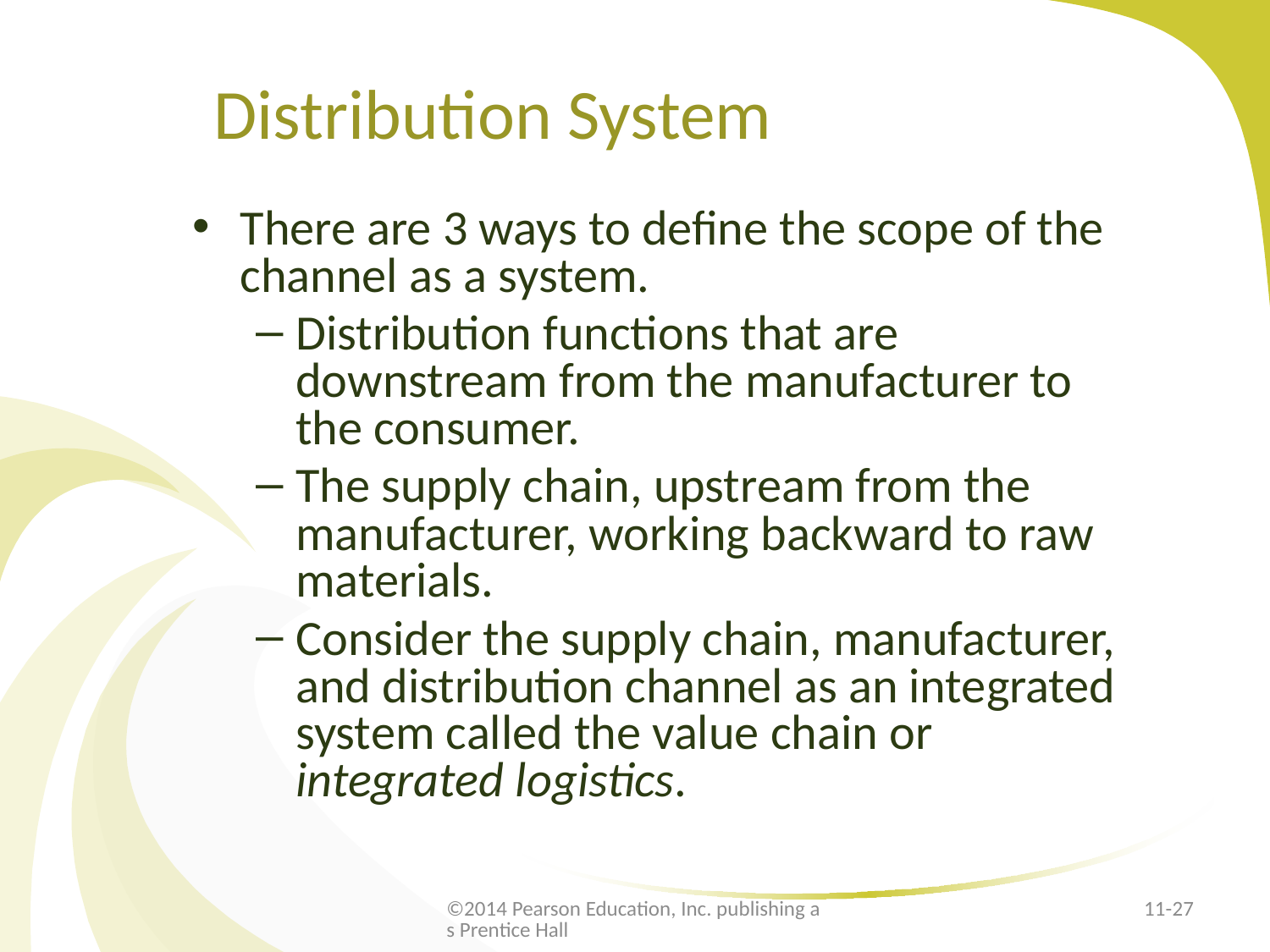

# Distribution System
There are 3 ways to define the scope of the channel as a system.
Distribution functions that are downstream from the manufacturer to the consumer.
The supply chain, upstream from the manufacturer, working backward to raw materials.
Consider the supply chain, manufacturer, and distribution channel as an integrated system called the value chain or integrated logistics.
©2014 Pearson Education, Inc. publishing as Prentice Hall
11-27